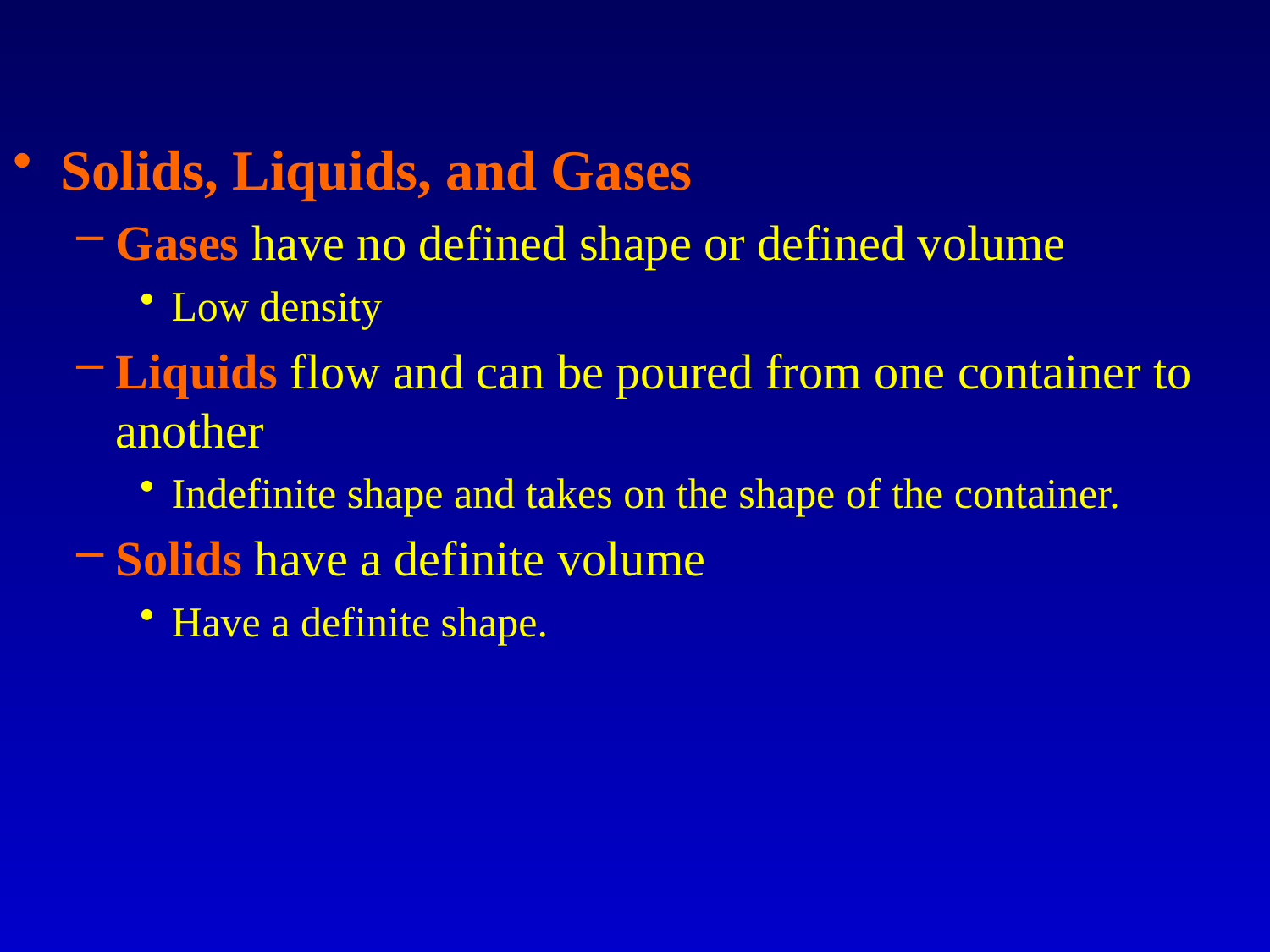

Solids, Liquids, and Gases
Gases have no defined shape or defined volume
Low density
Liquids flow and can be poured from one container to another
Indefinite shape and takes on the shape of the container.
Solids have a definite volume
Have a definite shape.